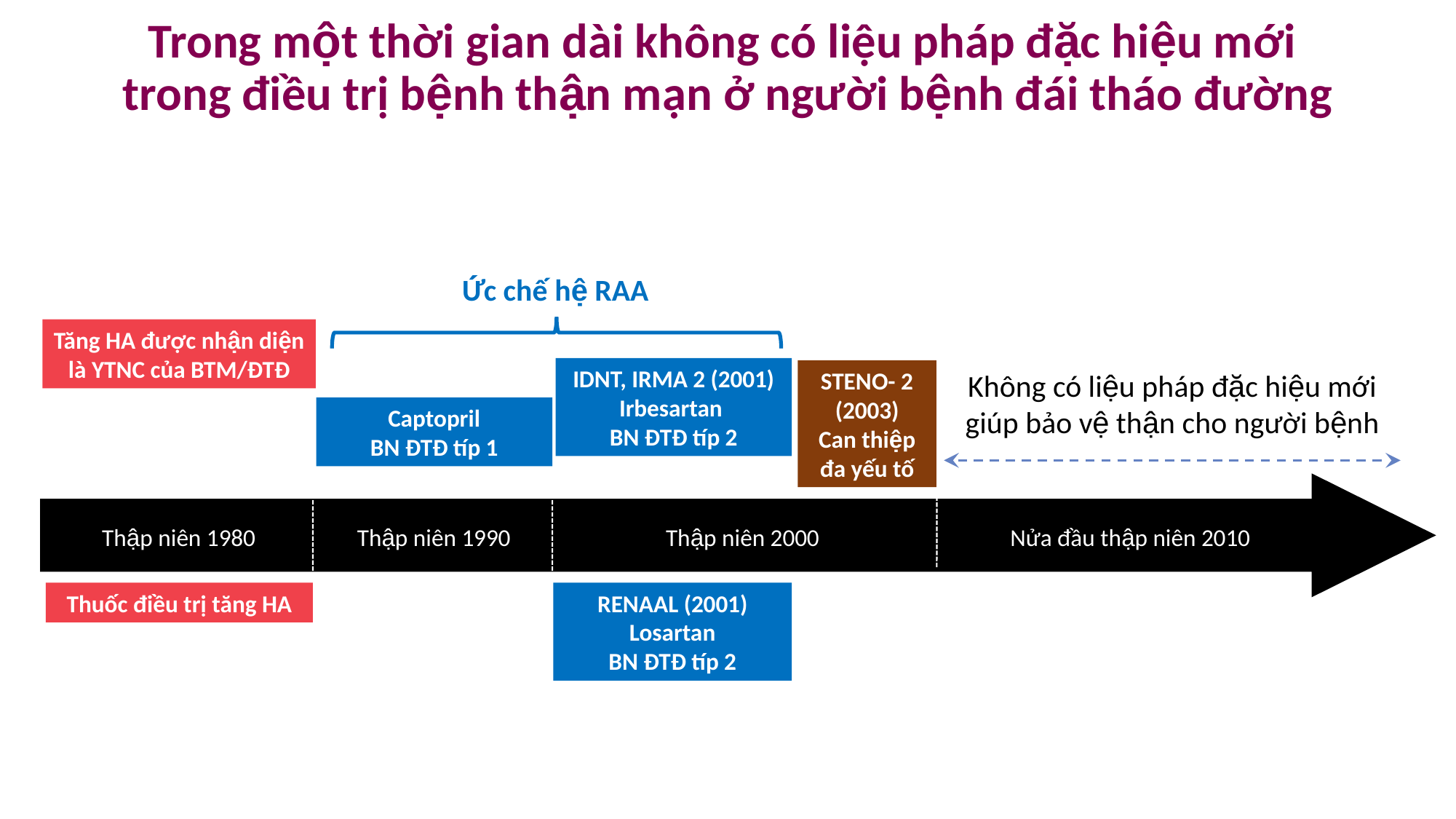

# Trong một thời gian dài không có liệu pháp đặc hiệu mới trong điều trị bệnh thận mạn ở người bệnh đái tháo đường

Ức chế hệ RAA
Tăng HA được nhận diện là YTNC của BTM/ĐTĐ
IDNT, IRMA 2 (2001)
Irbesartan
BN ĐTĐ típ 2
STENO- 2 (2003)
Can thiệp đa yếu tố
Không có liệu pháp đặc hiệu mới giúp bảo vệ thận cho người bệnh
Captopril
BN ĐTĐ típ 1

Thập niên 1980
Thập niên 1990
Thập niên 2000
Nửa đầu thập niên 2010

Thuốc điều trị tăng HA
RENAAL (2001)
Losartan
BN ĐTĐ típ 2